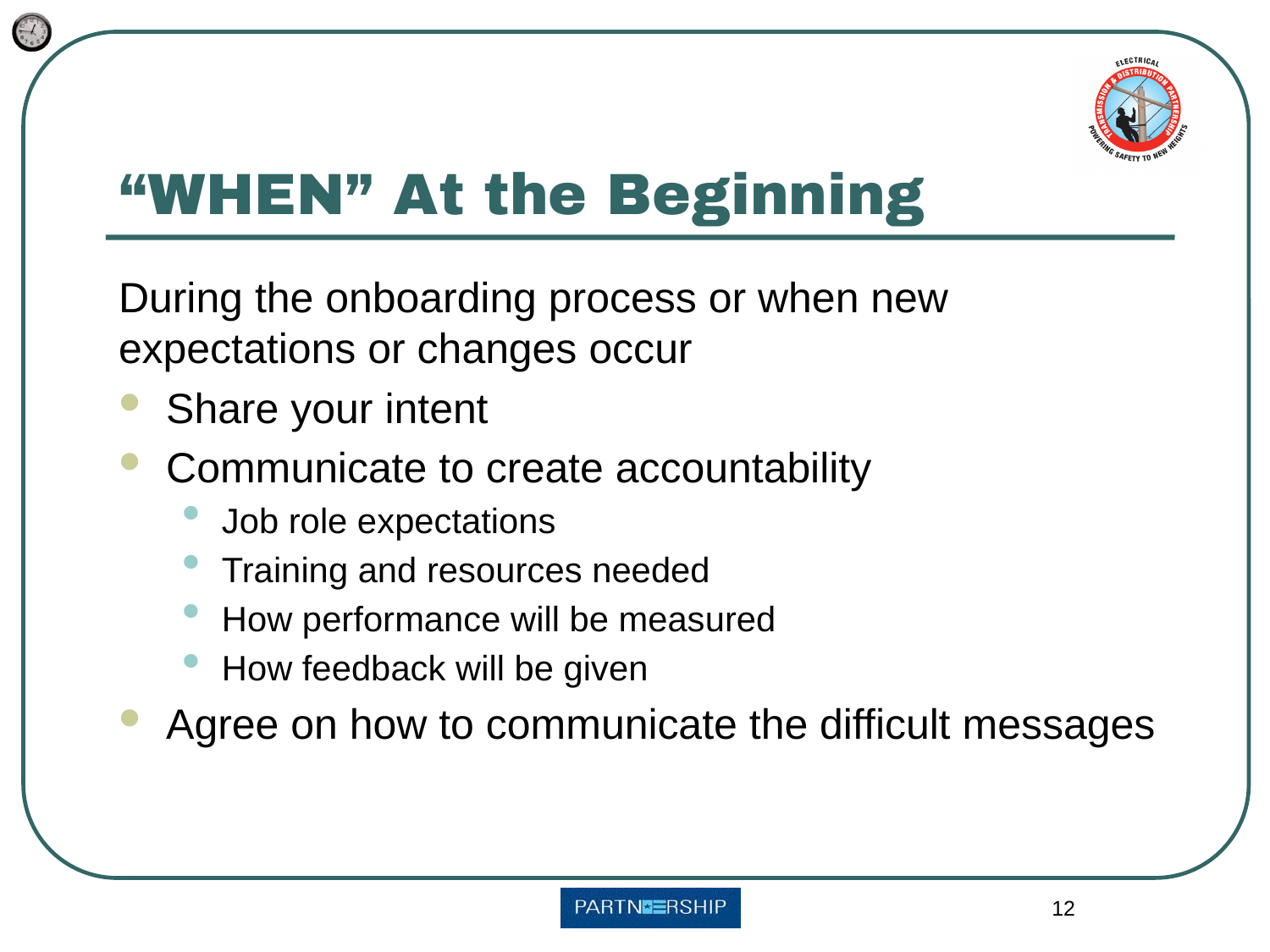

# “WHEN” At the Beginning
During the onboarding process or when new expectations or changes occur
Share your intent
Communicate to create accountability
Job role expectations
Training and resources needed
How performance will be measured
How feedback will be given
Agree on how to communicate the difficult messages
12